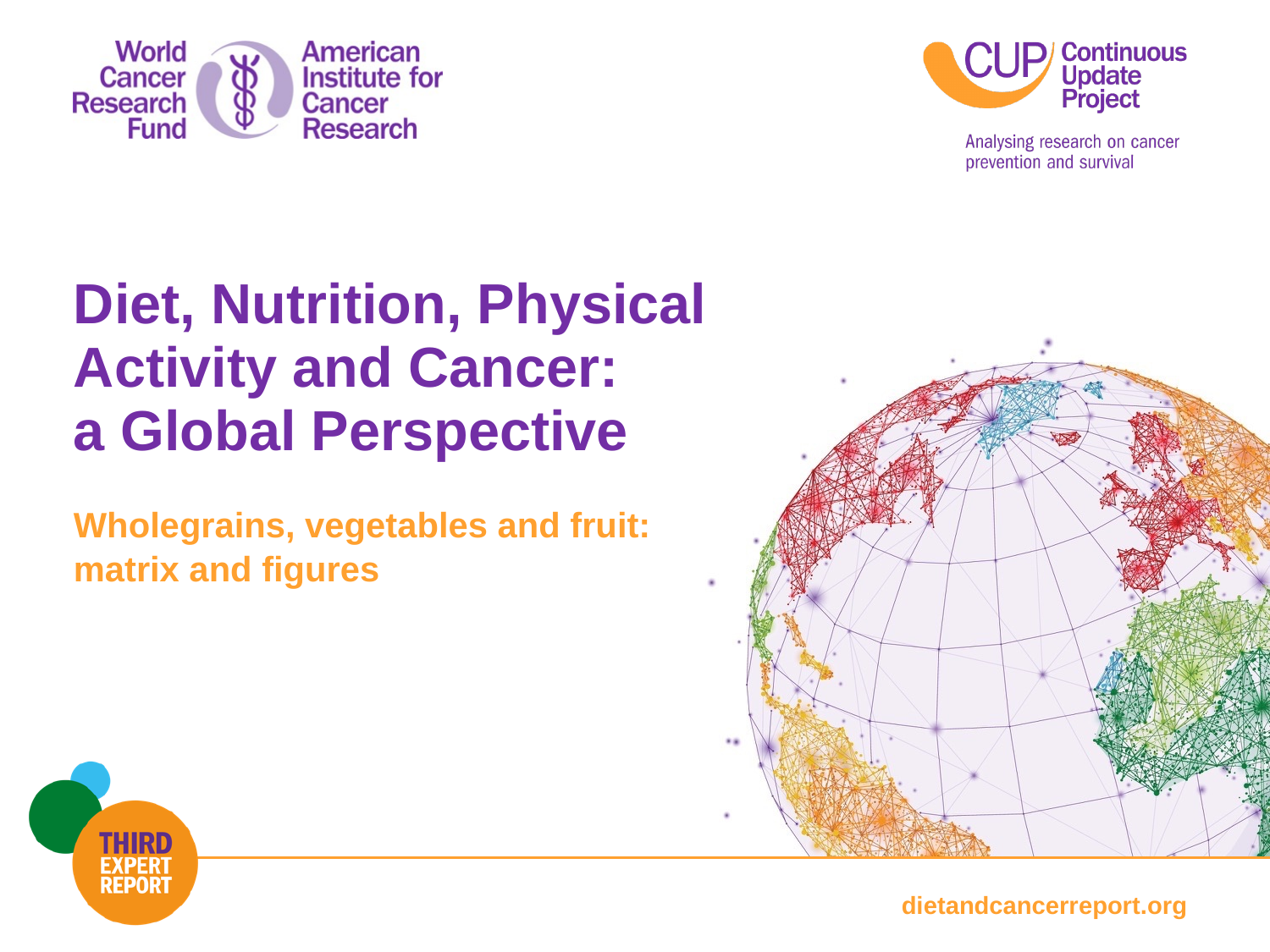

Wholegrains, vegetables and fruit:
matrix and figures